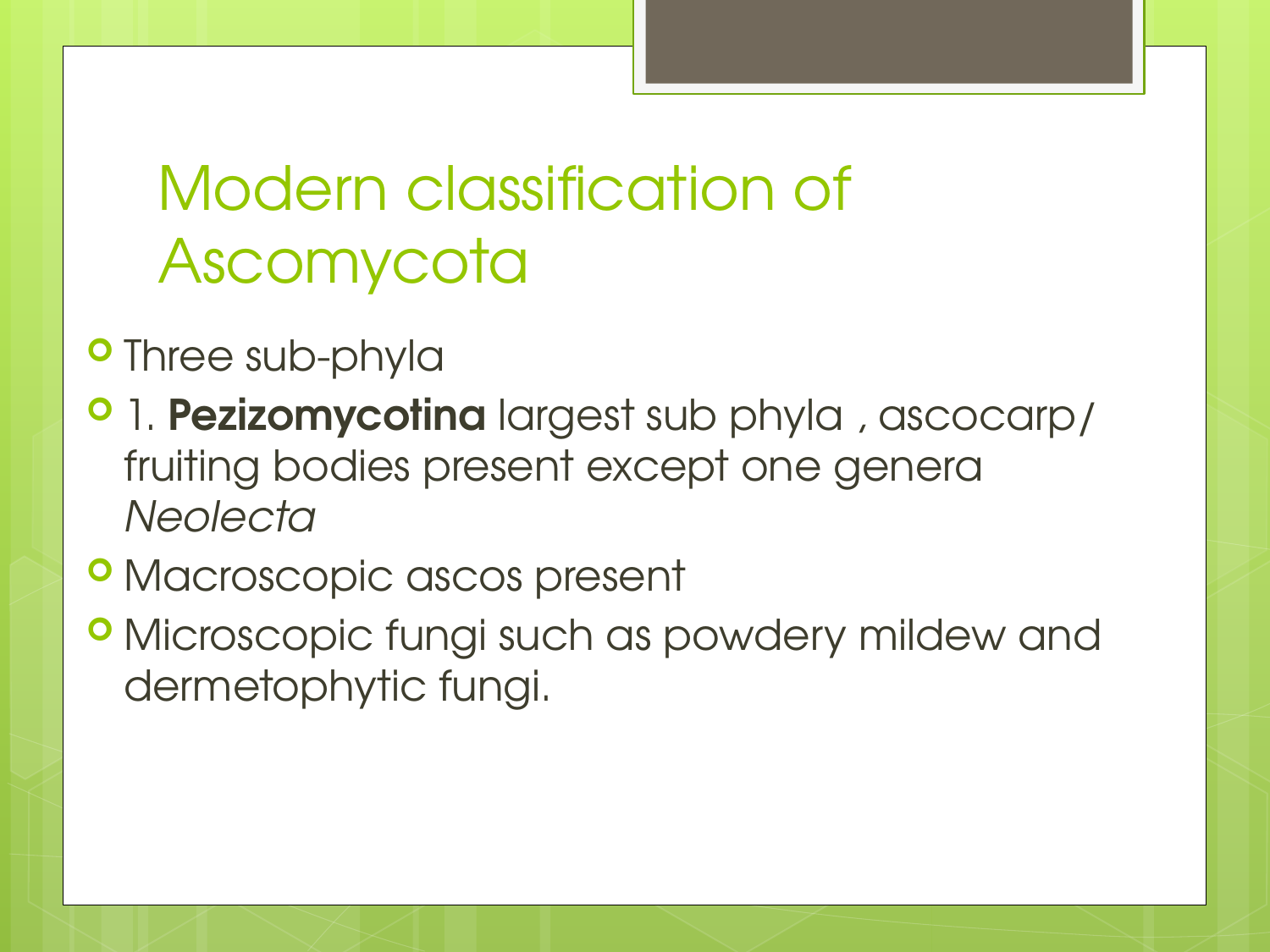

# Modern classification of Ascomycota
Three sub-phyla
1. Pezizomycotina largest sub phyla , ascocarp/ fruiting bodies present except one genera Neolecta
Macroscopic ascos present
Microscopic fungi such as powdery mildew and dermetophytic fungi.